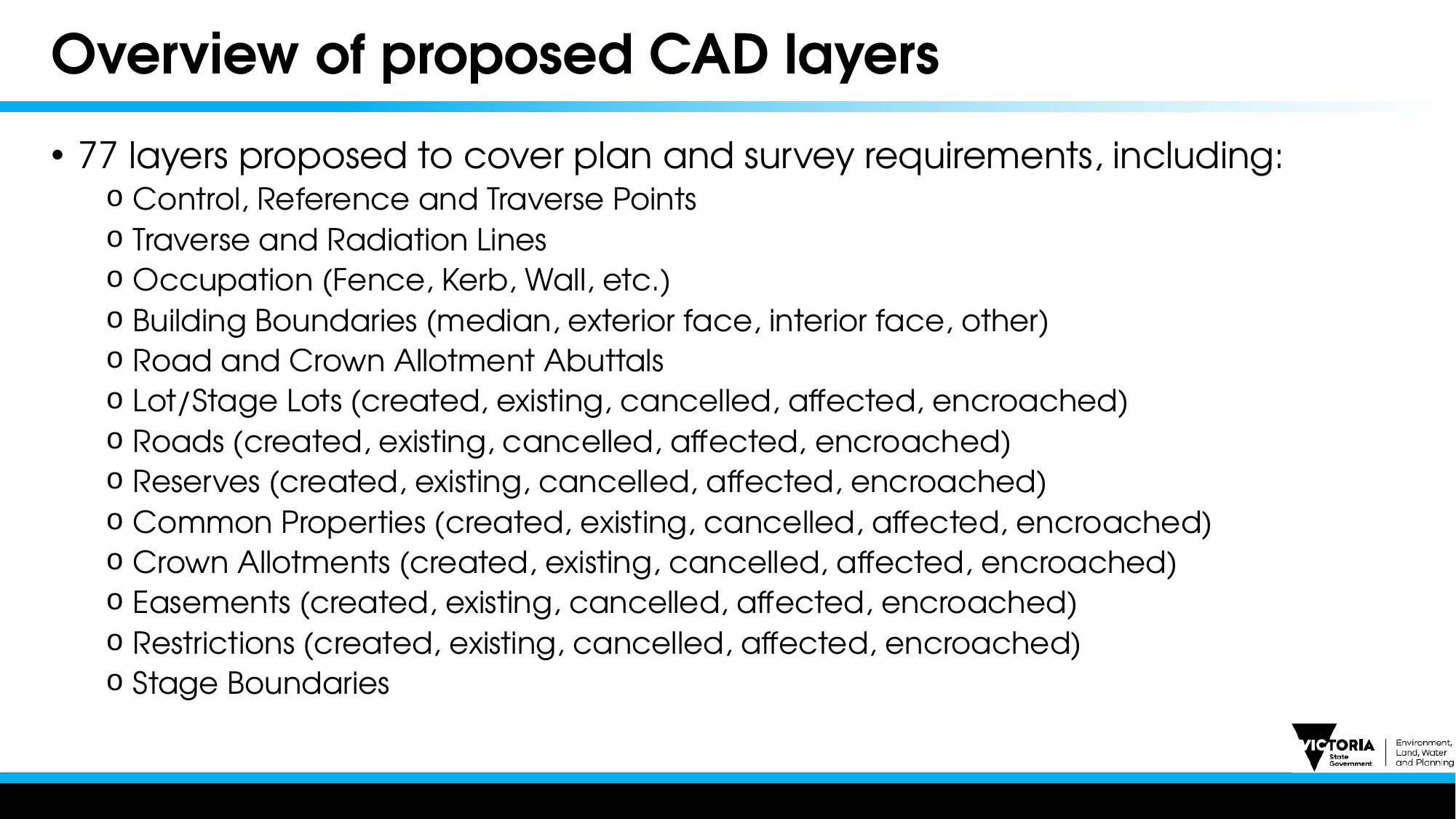

# Overview of proposed CAD layers
77 layers proposed to cover plan and survey requirements, including:
Control, Reference and Traverse Points
Traverse and Radiation Lines
Occupation (Fence, Kerb, Wall, etc.)
Building Boundaries (median, exterior face, interior face, other)
Road and Crown Allotment Abuttals
Lot/Stage Lots (created, existing, cancelled, affected, encroached)
Roads (created, existing, cancelled, affected, encroached)
Reserves (created, existing, cancelled, affected, encroached)
Common Properties (created, existing, cancelled, affected, encroached)
Crown Allotments (created, existing, cancelled, affected, encroached)
Easements (created, existing, cancelled, affected, encroached)
Restrictions (created, existing, cancelled, affected, encroached)
Stage Boundaries